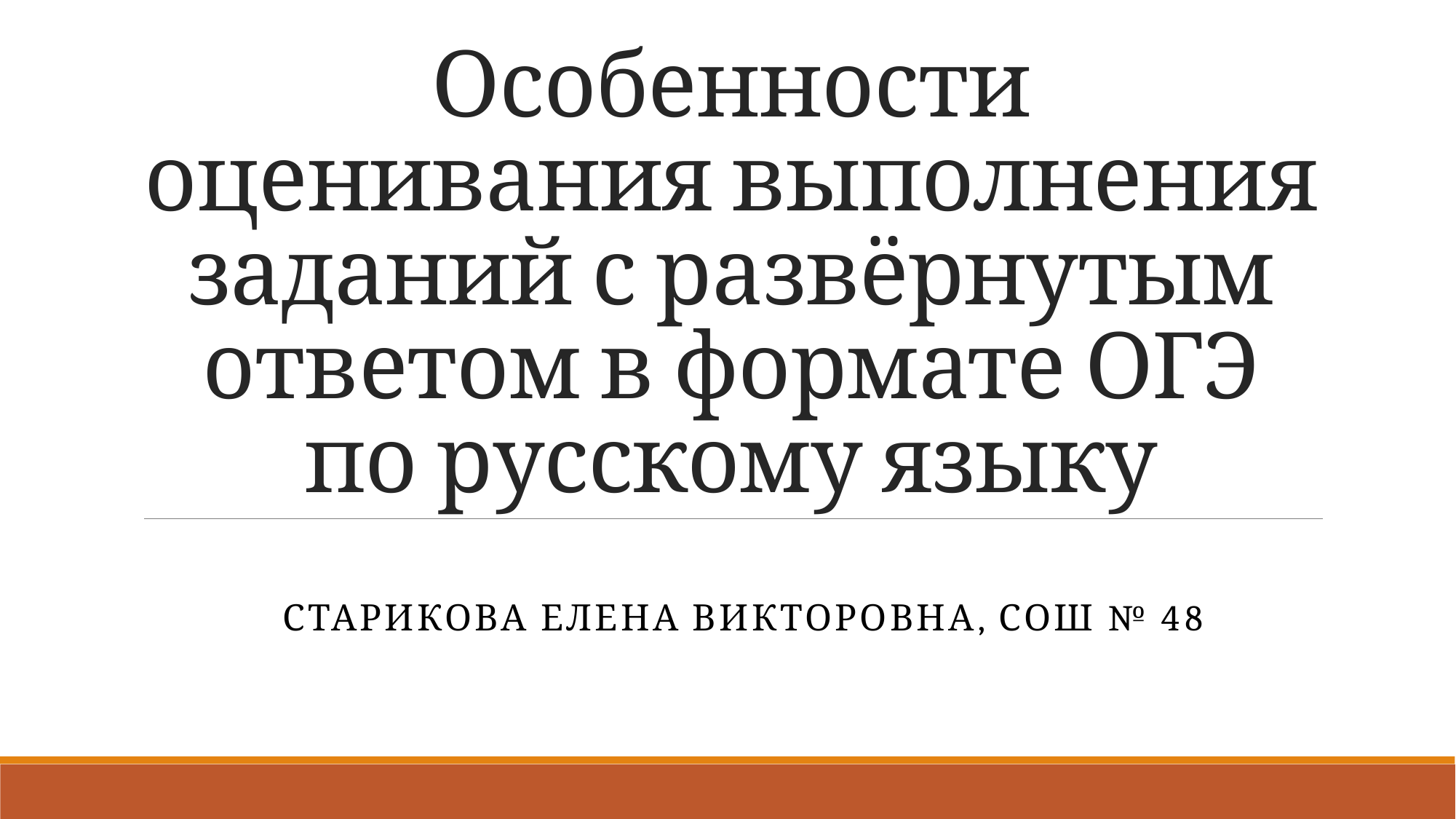

# Особенности оценивания выполнения заданий с развёрнутым ответом в формате ОГЭ по русскому языку

Старикова Елена Викторовна, СОШ № 48